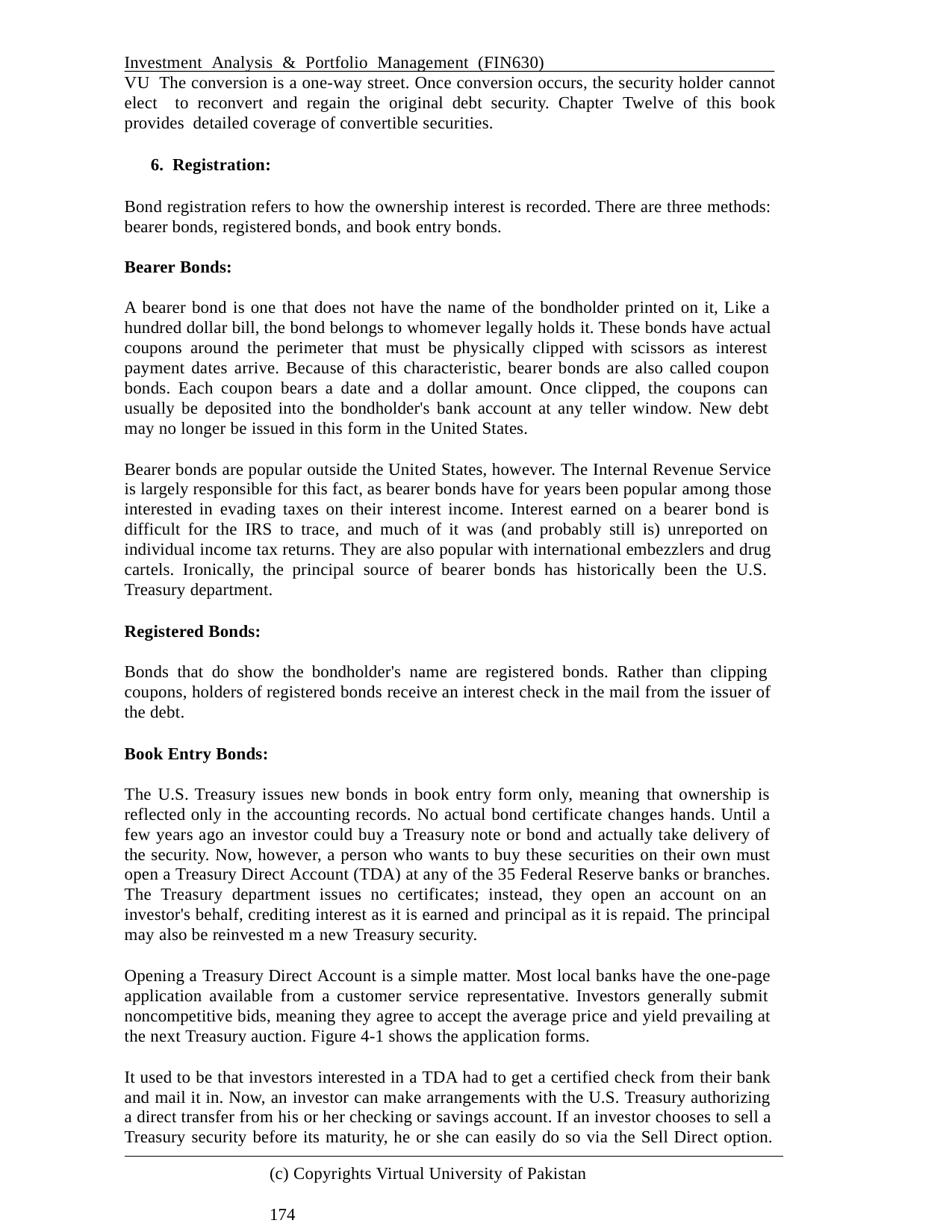

Investment Analysis & Portfolio Management (FIN630)	VU  The conversion is a one-way street. Once conversion occurs, the security holder cannot elect  to reconvert and regain the original debt security. Chapter Twelve of this book provides  detailed coverage of convertible securities.

6. Registration:

Bond registration refers to how the ownership interest is recorded. There are three methods:  bearer bonds, registered bonds, and book entry bonds.

Bearer Bonds:

A bearer bond is one that does not have the name of the bondholder printed on it, Like a  hundred dollar bill, the bond belongs to whomever legally holds it. These bonds have actual  coupons around the perimeter that must be physically clipped with scissors as interest  payment dates arrive. Because of this characteristic, bearer bonds are also called coupon  bonds. Each coupon bears a date and a dollar amount. Once clipped, the coupons can  usually be deposited into the bondholder's bank account at any teller window. New debt  may no longer be issued in this form in the United States.

Bearer bonds are popular outside the United States, however. The Internal Revenue Service  is largely responsible for this fact, as bearer bonds have for years been popular among those  interested in evading taxes on their interest income. Interest earned on a bearer bond is  difficult for the IRS to trace, and much of it was (and probably still is) unreported on  individual income tax returns. They are also popular with international embezzlers and drug  cartels. Ironically, the principal source of bearer bonds has historically been the U.S.  Treasury department.

Registered Bonds:

Bonds that do show the bondholder's name are registered bonds. Rather than clipping  coupons, holders of registered bonds receive an interest check in the mail from the issuer of  the debt.

Book Entry Bonds:

The U.S. Treasury issues new bonds in book entry form only, meaning that ownership is  reflected only in the accounting records. No actual bond certificate changes hands. Until a  few years ago an investor could buy a Treasury note or bond and actually take delivery of  the security. Now, however, a person who wants to buy these securities on their own must  open a Treasury Direct Account (TDA) at any of the 35 Federal Reserve banks or branches.  The Treasury department issues no certificates; instead, they open an account on an  investor's behalf, crediting interest as it is earned and principal as it is repaid. The principal  may also be reinvested m a new Treasury security.

Opening a Treasury Direct Account is a simple matter. Most local banks have the one-page  application available from a customer service representative. Investors generally submit  noncompetitive bids, meaning they agree to accept the average price and yield prevailing at  the next Treasury auction. Figure 4-1 shows the application forms.

It used to be that investors interested in a TDA had to get a certified check from their bank  and mail it in. Now, an investor can make arrangements with the U.S. Treasury authorizing  a direct transfer from his or her checking or savings account. If an investor chooses to sell a  Treasury security before its maturity, he or she can easily do so via the Sell Direct option.
(c) Copyrights Virtual University of Pakistan	174